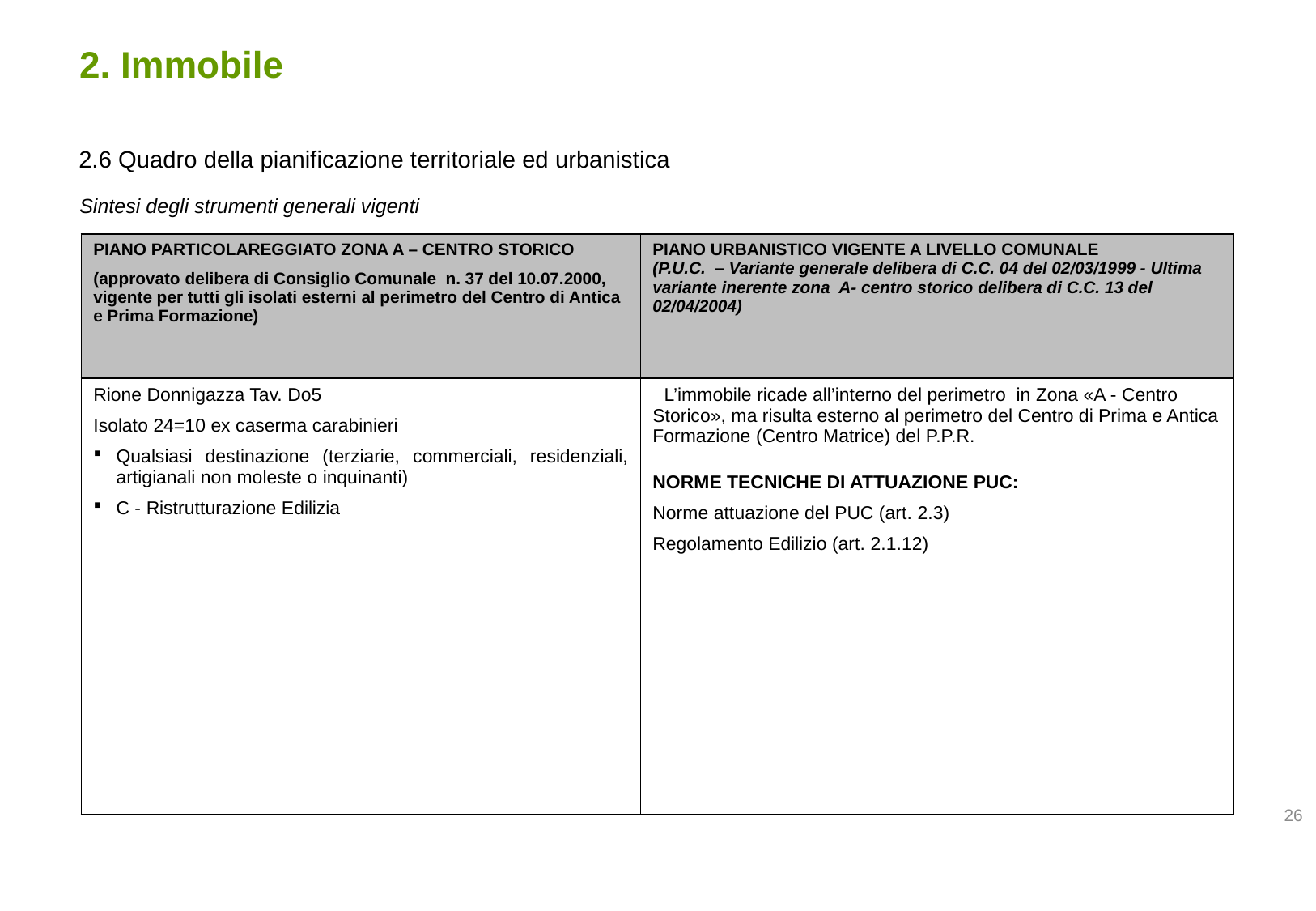

2. Immobile
2.6 Quadro della pianificazione territoriale ed urbanistica
Sintesi degli strumenti generali vigenti
| PIANO PARTICOLAREGGIATO ZONA A – CENTRO STORICO (approvato delibera di Consiglio Comunale n. 37 del 10.07.2000, vigente per tutti gli isolati esterni al perimetro del Centro di Antica e Prima Formazione) | PIANO URBANISTICO VIGENTE A LIVELLO COMUNALE (P.U.C. – Variante generale delibera di C.C. 04 del 02/03/1999 - Ultima variante inerente zona A- centro storico delibera di C.C. 13 del 02/04/2004) |
| --- | --- |
| Rione Donnigazza Tav. Do5 Isolato 24=10 ex caserma carabinieri Qualsiasi destinazione (terziarie, commerciali, residenziali, artigianali non moleste o inquinanti) C - Ristrutturazione Edilizia | L’immobile ricade all’interno del perimetro in Zona «A - Centro Storico», ma risulta esterno al perimetro del Centro di Prima e Antica Formazione (Centro Matrice) del P.P.R. NORME TECNICHE DI ATTUAZIONE PUC: Norme attuazione del PUC (art. 2.3) Regolamento Edilizio (art. 2.1.12) |
26